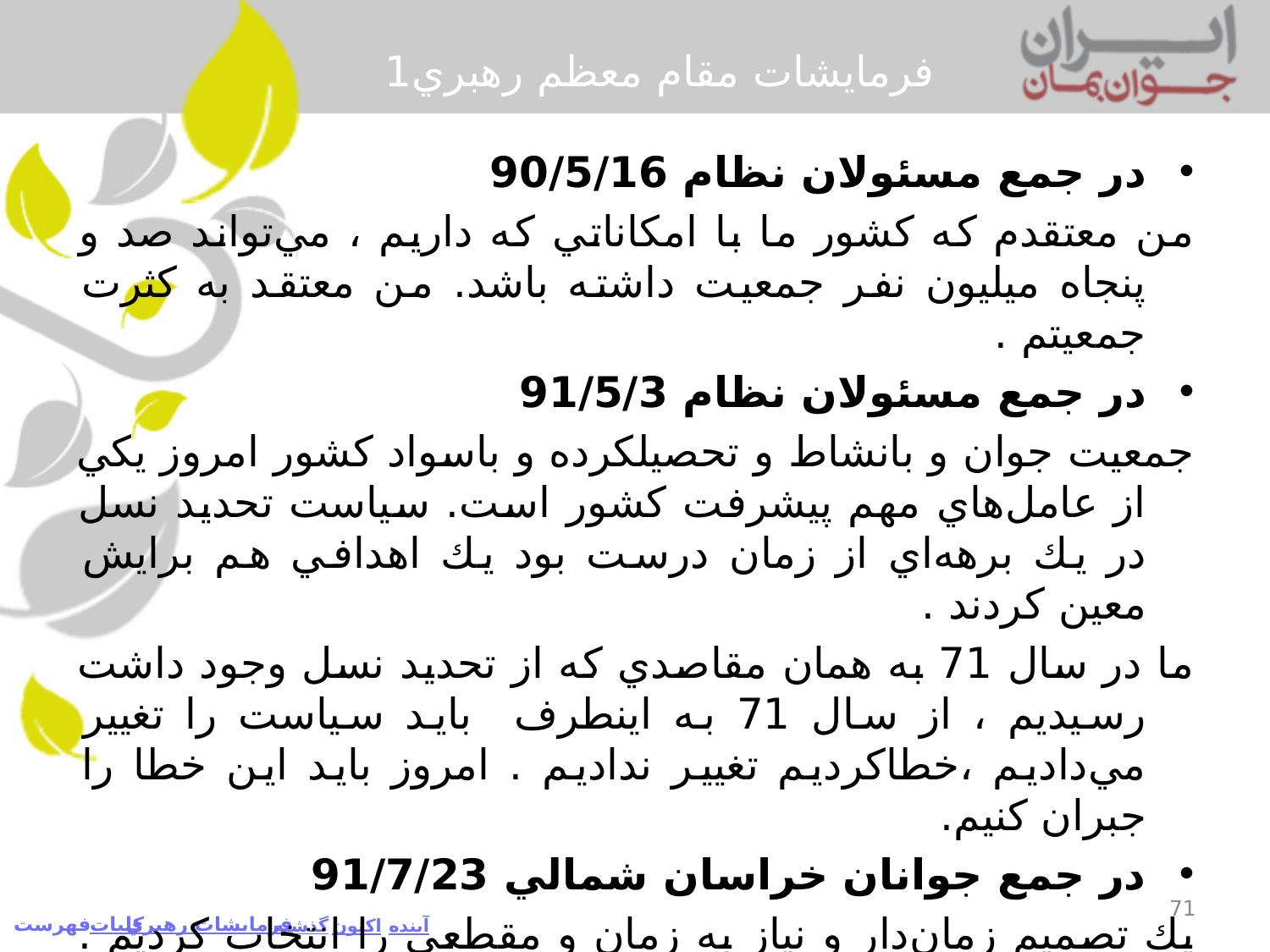

# فرمايشات مقام معظم رهبري1
در جمع مسئولان نظام 90/5/16
	من معتقدم كه كشور ما با امكاناتي كه داريم ، مي‌تواند صد و پنجاه ميليون نفر جمعيت داشته باشد. من معتقد به كثرت جمعيتم .
در جمع مسئولان نظام 91/5/3
	جمعيت جوان و بانشاط و تحصيلكرده و باسواد كشور امروز يكي از عامل‌هاي مهم پيشرفت كشور است. سياست تحديد نسل در يك برهه‌اي از زمان درست بود يك اهدافي هم برايش معين كردند .
	ما در سال 71 به همان مقاصدي كه از تحديد نسل وجود داشت رسيديم ، از سال 71 به اينطرف  بايد سياست را تغيير مي‌داديم ،‌خطاكرديم تغيير نداديم . امروز بايد اين خطا را جبران كنيم.
در جمع جوانان خراسان شمالي 91/7/23
	يك تصميم زمان‌دار و نياز به زمان و مقطعي را انتخاب كرديم . گرفتيم . بعد زمانش يادمان رفت .

71